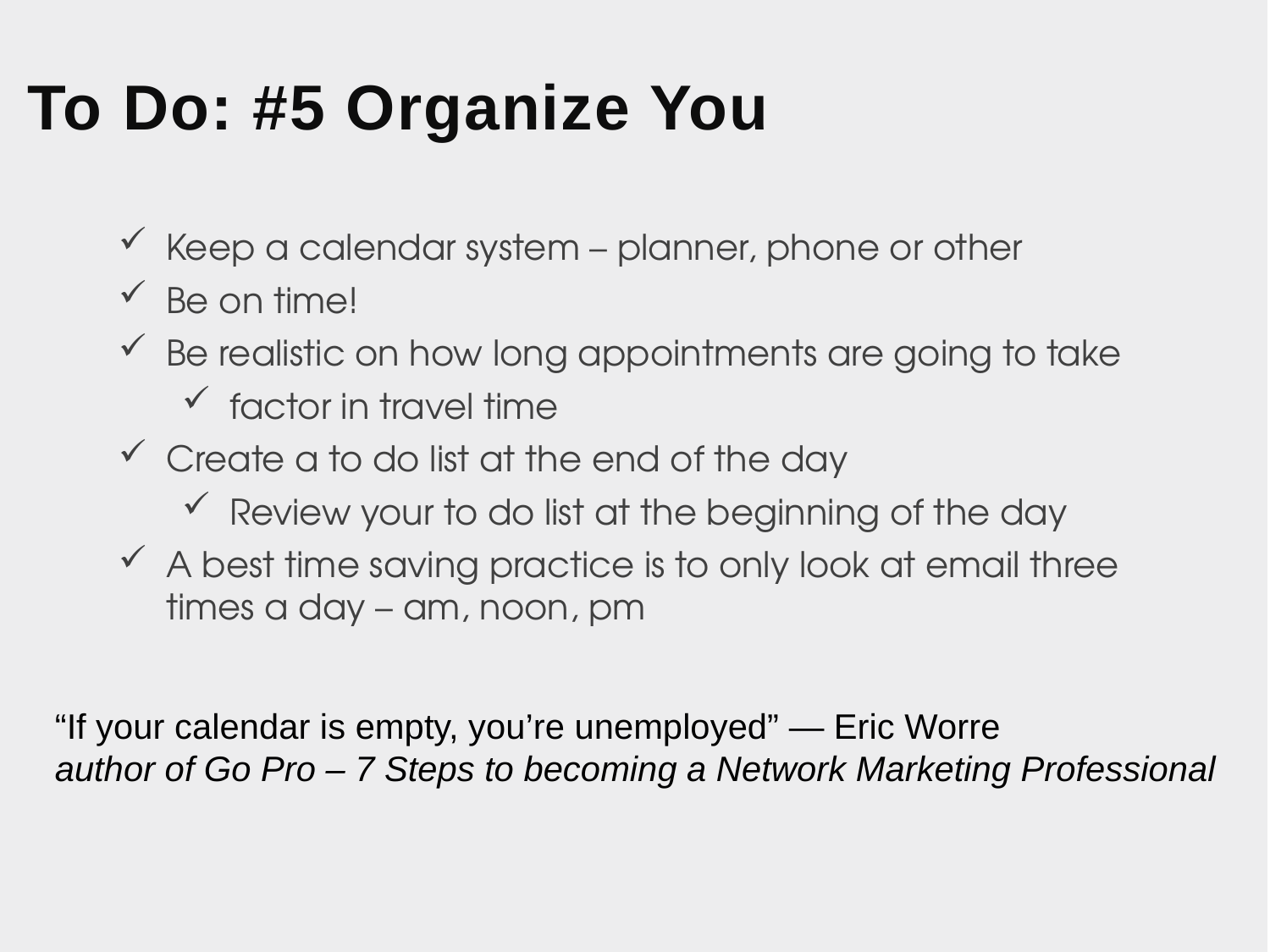

# To Do: #5 Organize You
Keep a calendar system – planner, phone or other
Be on time!
Be realistic on how long appointments are going to take
factor in travel time
Create a to do list at the end of the day
Review your to do list at the beginning of the day
A best time saving practice is to only look at email three times a day – am, noon, pm

“If your calendar is empty, you’re unemployed” — Eric Worre
author of Go Pro – 7 Steps to becoming a Network Marketing Professional